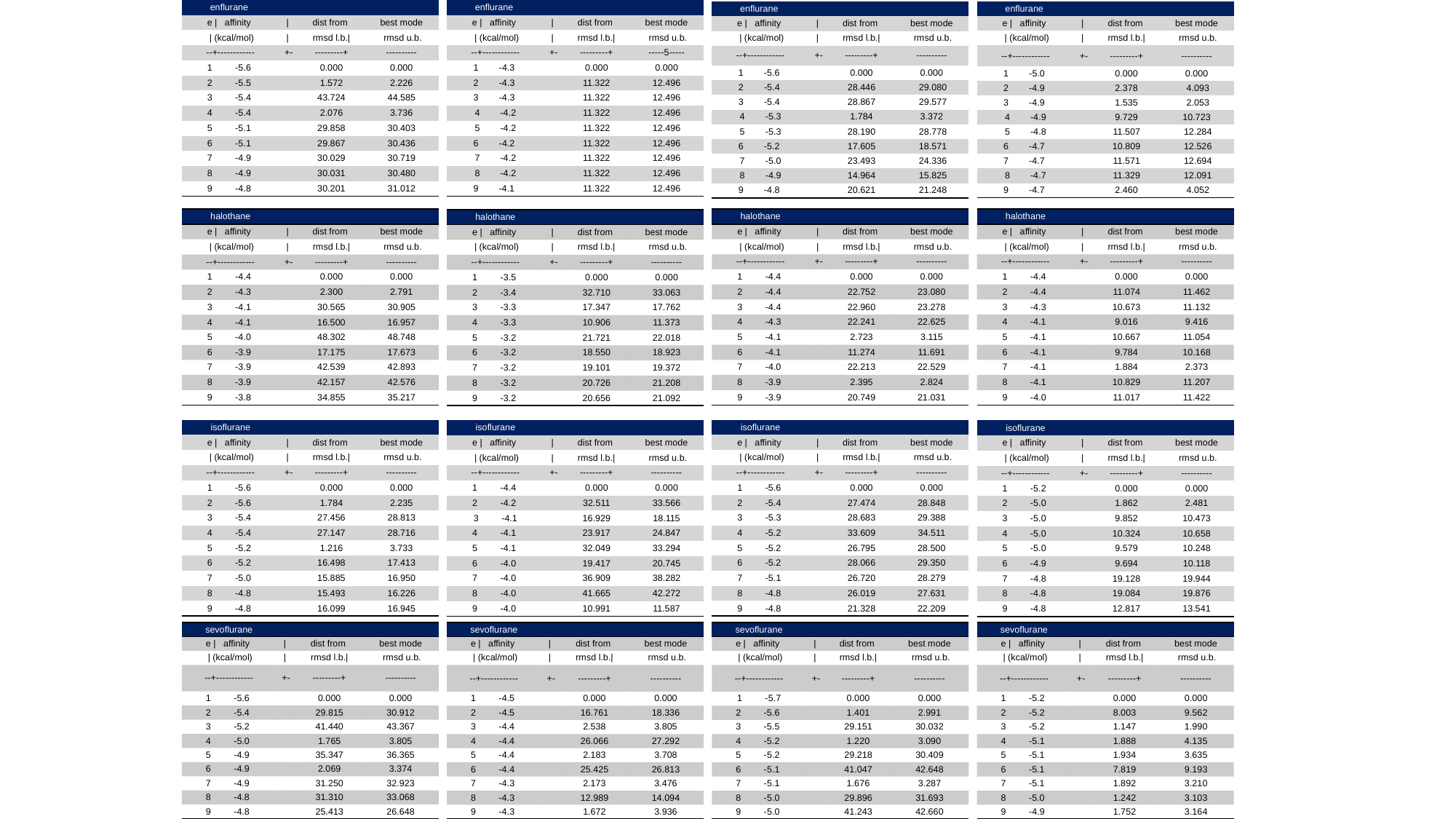

| enflurane |  |  |  |
| --- | --- | --- | --- |
| e | affinity | | | dist from | best mode |
| | (kcal/mol) | | | rmsd l.b.| | rmsd u.b. |
| --+------------ | +- | ---------+ | ---------- |
| 1 -5.6 |  | 0.000 | 0.000 |
| 2 -5.5 |  | 1.572 | 2.226 |
| 3 -5.4 |  | 43.724 | 44.585 |
| 4 -5.4 |  | 2.076 | 3.736 |
| 5 -5.1 |  | 29.858 | 30.403 |
| 6 -5.1 |  | 29.867 | 30.436 |
| 7 -4.9 |  | 30.029 | 30.719 |
| 8 -4.9 |  | 30.031 | 30.480 |
| 9 -4.8 |  | 30.201 | 31.012 |
| enflurane |  |  |  |
| --- | --- | --- | --- |
| e | affinity | | | dist from | best mode |
| | (kcal/mol) | | | rmsd l.b.| | rmsd u.b. |
| --+------------ | +- | ---------+ | -----5----- |
| 1 -4.3 |  | 0.000 | 0.000 |
| 2 -4.3 |  | 11.322 | 12.496 |
| 3 -4.3 |  | 11.322 | 12.496 |
| 4 -4.2 |  | 11.322 | 12.496 |
| 5 -4.2 |  | 11.322 | 12.496 |
| 6 -4.2 |  | 11.322 | 12.496 |
| 7 -4.2 |  | 11.322 | 12.496 |
| 8 -4.2 |  | 11.322 | 12.496 |
| 9 -4.1 |  | 11.322 | 12.496 |
| enflurane |  |  |  |
| --- | --- | --- | --- |
| e | affinity | | | dist from | best mode |
| | (kcal/mol) | | | rmsd l.b.| | rmsd u.b. |
| --+------------ | +- | ---------+ | ---------- |
| 1 -5.6 |  | 0.000 | 0.000 |
| 2 -5.4 |  | 28.446 | 29.080 |
| 3 -5.4 |  | 28.867 | 29.577 |
| 4 -5.3 |  | 1.784 | 3.372 |
| 5 -5.3 |  | 28.190 | 28.778 |
| 6 -5.2 |  | 17.605 | 18.571 |
| 7 -5.0 |  | 23.493 | 24.336 |
| 8 -4.9 |  | 14.964 | 15.825 |
| 9 -4.8 |  | 20.621 | 21.248 |
| enflurane |  |  |  |
| --- | --- | --- | --- |
| e | affinity | | | dist from | best mode |
| | (kcal/mol) | | | rmsd l.b.| | rmsd u.b. |
| --+------------ | +- | ---------+ | ---------- |
| 1 -5.0 |  | 0.000 | 0.000 |
| 2 -4.9 |  | 2.378 | 4.093 |
| 3 -4.9 |  | 1.535 | 2.053 |
| 4 -4.9 |  | 9.729 | 10.723 |
| 5 -4.8 |  | 11.507 | 12.284 |
| 6 -4.7 |  | 10.809 | 12.526 |
| 7 -4.7 |  | 11.571 | 12.694 |
| 8 -4.7 |  | 11.329 | 12.091 |
| 9 -4.7 |  | 2.460 | 4.052 |
| halothane |  |  |  |
| --- | --- | --- | --- |
| e | affinity | | | dist from | best mode |
| | (kcal/mol) | | | rmsd l.b.| | rmsd u.b. |
| --+------------ | +- | ---------+ | ---------- |
| 1 -4.4 |  | 0.000 | 0.000 |
| 2 -4.3 |  | 2.300 | 2.791 |
| 3 -4.1 |  | 30.565 | 30.905 |
| 4 -4.1 |  | 16.500 | 16.957 |
| 5 -4.0 |  | 48.302 | 48.748 |
| 6 -3.9 |  | 17.175 | 17.673 |
| 7 -3.9 |  | 42.539 | 42.893 |
| 8 -3.9 |  | 42.157 | 42.576 |
| 9 -3.8 |  | 34.855 | 35.217 |
| halothane |  |  |  |
| --- | --- | --- | --- |
| e | affinity | | | dist from | best mode |
| | (kcal/mol) | | | rmsd l.b.| | rmsd u.b. |
| --+------------ | +- | ---------+ | ---------- |
| 1 -4.4 |  | 0.000 | 0.000 |
| 2 -4.4 |  | 11.074 | 11.462 |
| 3 -4.3 |  | 10.673 | 11.132 |
| 4 -4.1 |  | 9.016 | 9.416 |
| 5 -4.1 |  | 10.667 | 11.054 |
| 6 -4.1 |  | 9.784 | 10.168 |
| 7 -4.1 |  | 1.884 | 2.373 |
| 8 -4.1 |  | 10.829 | 11.207 |
| 9 -4.0 |  | 11.017 | 11.422 |
| halothane |  |  |  |
| --- | --- | --- | --- |
| e | affinity | | | dist from | best mode |
| | (kcal/mol) | | | rmsd l.b.| | rmsd u.b. |
| --+------------ | +- | ---------+ | ---------- |
| 1 -4.4 |  | 0.000 | 0.000 |
| 2 -4.4 |  | 22.752 | 23.080 |
| 3 -4.4 |  | 22.960 | 23.278 |
| 4 -4.3 |  | 22.241 | 22.625 |
| 5 -4.1 |  | 2.723 | 3.115 |
| 6 -4.1 |  | 11.274 | 11.691 |
| 7 -4.0 |  | 22.213 | 22.529 |
| 8 -3.9 |  | 2.395 | 2.824 |
| 9 -3.9 |  | 20.749 | 21.031 |
| halothane |  |  |  |
| --- | --- | --- | --- |
| e | affinity | | | dist from | best mode |
| | (kcal/mol) | | | rmsd l.b.| | rmsd u.b. |
| --+------------ | +- | ---------+ | ---------- |
| 1 -3.5 |  | 0.000 | 0.000 |
| 2 -3.4 |  | 32.710 | 33.063 |
| 3 -3.3 |  | 17.347 | 17.762 |
| 4 -3.3 |  | 10.906 | 11.373 |
| 5 -3.2 |  | 21.721 | 22.018 |
| 6 -3.2 |  | 18.550 | 18.923 |
| 7 -3.2 |  | 19.101 | 19.372 |
| 8 -3.2 |  | 20.726 | 21.208 |
| 9 -3.2 |  | 20.656 | 21.092 |
| isoflurane |  |  |  |
| --- | --- | --- | --- |
| e | affinity | | | dist from | best mode |
| | (kcal/mol) | | | rmsd l.b.| | rmsd u.b. |
| --+------------ | +- | ---------+ | ---------- |
| 1 -5.6 |  | 0.000 | 0.000 |
| 2 -5.6 |  | 1.784 | 2.235 |
| 3 -5.4 |  | 27.456 | 28.813 |
| 4 -5.4 |  | 27.147 | 28.716 |
| 5 -5.2 |  | 1.216 | 3.733 |
| 6 -5.2 |  | 16.498 | 17.413 |
| 7 -5.0 |  | 15.885 | 16.950 |
| 8 -4.8 |  | 15.493 | 16.226 |
| 9 -4.8 |  | 16.099 | 16.945 |
| isoflurane |  |  |  |
| --- | --- | --- | --- |
| e | affinity | | | dist from | best mode |
| | (kcal/mol) | | | rmsd l.b.| | rmsd u.b. |
| --+------------ | +- | ---------+ | ---------- |
| 1 -5.6 |  | 0.000 | 0.000 |
| 2 -5.4 |  | 27.474 | 28.848 |
| 3 -5.3 |  | 28.683 | 29.388 |
| 4 -5.2 |  | 33.609 | 34.511 |
| 5 -5.2 |  | 26.795 | 28.500 |
| 6 -5.2 |  | 28.066 | 29.350 |
| 7 -5.1 |  | 26.720 | 28.279 |
| 8 -4.8 |  | 26.019 | 27.631 |
| 9 -4.8 |  | 21.328 | 22.209 |
| isoflurane |  |  |  |
| --- | --- | --- | --- |
| e | affinity | | | dist from | best mode |
| | (kcal/mol) | | | rmsd l.b.| | rmsd u.b. |
| --+------------ | +- | ---------+ | ---------- |
| 1 -4.4 |  | 0.000 | 0.000 |
| 2 -4.2 |  | 32.511 | 33.566 |
| 3 -4.1 |  | 16.929 | 18.115 |
| 4 -4.1 |  | 23.917 | 24.847 |
| 5 -4.1 |  | 32.049 | 33.294 |
| 6 -4.0 |  | 19.417 | 20.745 |
| 7 -4.0 |  | 36.909 | 38.282 |
| 8 -4.0 |  | 41.665 | 42.272 |
| 9 -4.0 |  | 10.991 | 11.587 |
| isoflurane |  |  |  |
| --- | --- | --- | --- |
| e | affinity | | | dist from | best mode |
| | (kcal/mol) | | | rmsd l.b.| | rmsd u.b. |
| --+------------ | +- | ---------+ | ---------- |
| 1 -5.2 |  | 0.000 | 0.000 |
| 2 -5.0 |  | 1.862 | 2.481 |
| 3 -5.0 |  | 9.852 | 10.473 |
| 4 -5.0 |  | 10.324 | 10.658 |
| 5 -5.0 |  | 9.579 | 10.248 |
| 6 -4.9 |  | 9.694 | 10.118 |
| 7 -4.8 |  | 19.128 | 19.944 |
| 8 -4.8 |  | 19.084 | 19.876 |
| 9 -4.8 |  | 12.817 | 13.541 |
| sevoflurane |  |  |  |
| --- | --- | --- | --- |
| e | affinity | | | dist from | best mode |
| | (kcal/mol) | | | rmsd l.b.| | rmsd u.b. |
| --+------------ | +- | ---------+ | ---------- |
| 1 -5.6 |  | 0.000 | 0.000 |
| 2 -5.4 |  | 29.815 | 30.912 |
| 3 -5.2 |  | 41.440 | 43.367 |
| 4 -5.0 |  | 1.765 | 3.805 |
| 5 -4.9 |  | 35.347 | 36.365 |
| 6 -4.9 |  | 2.069 | 3.374 |
| 7 -4.9 |  | 31.250 | 32.923 |
| 8 -4.8 |  | 31.310 | 33.068 |
| 9 -4.8 |  | 25.413 | 26.648 |
| sevoflurane |  |  |  |
| --- | --- | --- | --- |
| e | affinity | | | dist from | best mode |
| | (kcal/mol) | | | rmsd l.b.| | rmsd u.b. |
| --+------------ | +- | ---------+ | ---------- |
| 1 -4.5 |  | 0.000 | 0.000 |
| 2 -4.5 |  | 16.761 | 18.336 |
| 3 -4.4 |  | 2.538 | 3.805 |
| 4 -4.4 |  | 26.066 | 27.292 |
| 5 -4.4 |  | 2.183 | 3.708 |
| 6 -4.4 |  | 25.425 | 26.813 |
| 7 -4.3 |  | 2.173 | 3.476 |
| 8 -4.3 |  | 12.989 | 14.094 |
| 9 -4.3 |  | 1.672 | 3.936 |
| sevoflurane |  |  |  |
| --- | --- | --- | --- |
| e | affinity | | | dist from | best mode |
| | (kcal/mol) | | | rmsd l.b.| | rmsd u.b. |
| --+------------ | +- | ---------+ | ---------- |
| 1 -5.7 |  | 0.000 | 0.000 |
| 2 -5.6 |  | 1.401 | 2.991 |
| 3 -5.5 |  | 29.151 | 30.032 |
| 4 -5.2 |  | 1.220 | 3.090 |
| 5 -5.2 |  | 29.218 | 30.409 |
| 6 -5.1 |  | 41.047 | 42.648 |
| 7 -5.1 |  | 1.676 | 3.287 |
| 8 -5.0 |  | 29.896 | 31.693 |
| 9 -5.0 |  | 41.243 | 42.660 |
| sevoflurane |  |  |  |
| --- | --- | --- | --- |
| e | affinity | | | dist from | best mode |
| | (kcal/mol) | | | rmsd l.b.| | rmsd u.b. |
| --+------------ | +- | ---------+ | ---------- |
| 1 -5.2 |  | 0.000 | 0.000 |
| 2 -5.2 |  | 8.003 | 9.562 |
| 3 -5.2 |  | 1.147 | 1.990 |
| 4 -5.1 |  | 1.888 | 4.135 |
| 5 -5.1 |  | 1.934 | 3.635 |
| 6 -5.1 |  | 7.819 | 9.193 |
| 7 -5.1 |  | 1.892 | 3.210 |
| 8 -5.0 |  | 1.242 | 3.103 |
| 9 -4.9 |  | 1.752 | 3.164 |